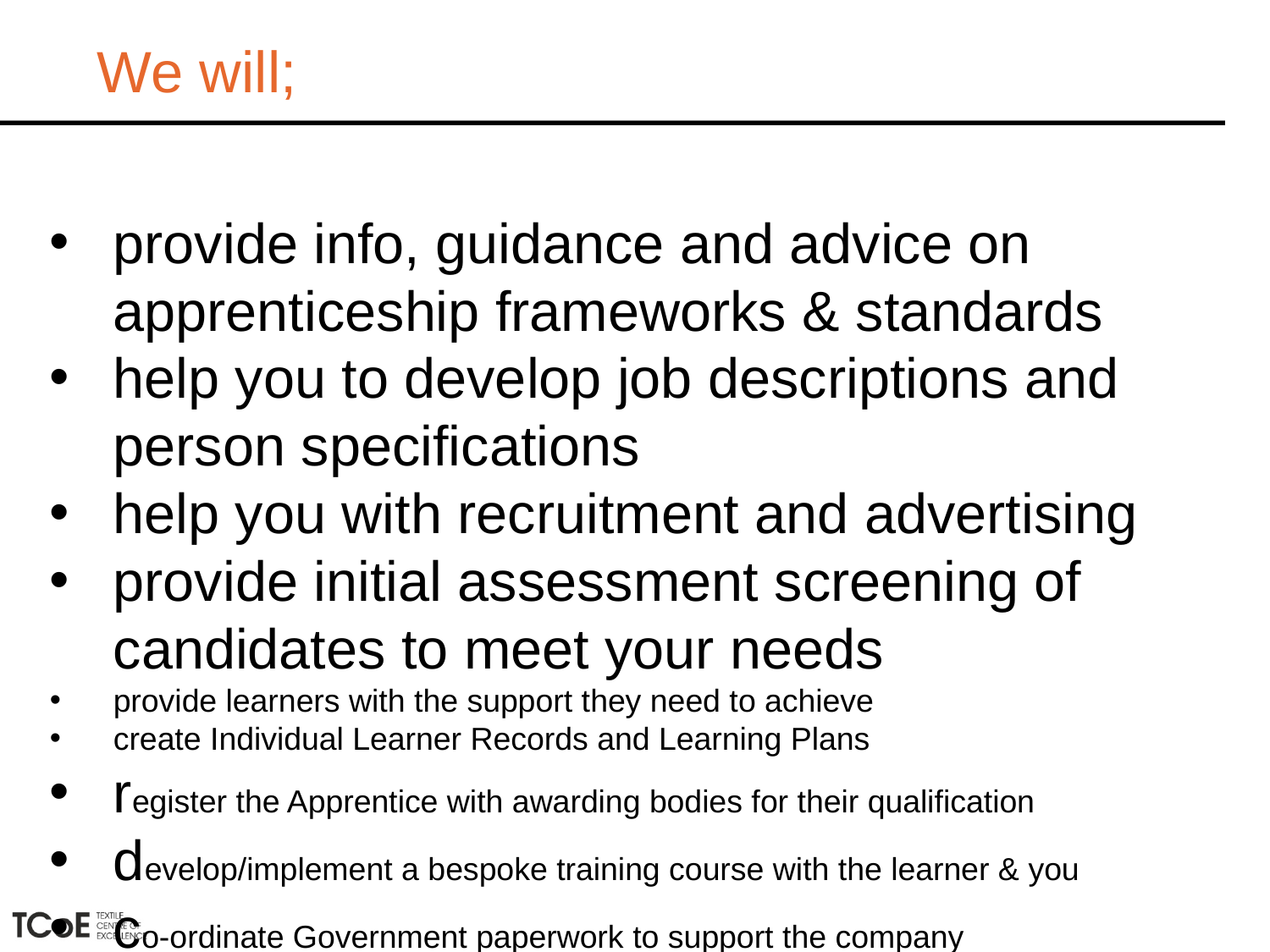

# We will;
provide info, guidance and advice on apprenticeship frameworks & standards
help you to develop job descriptions and person specifications
help you with recruitment and advertising
provide initial assessment screening of candidates to meet your needs
provide learners with the support they need to achieve
create Individual Learner Records and Learning Plans
register the Apprentice with awarding bodies for their qualification
develop/implement a bespoke training course with the learner & you
co-ordinate Government paperwork to support the company
provide information and support to maintain OFSTED standards
frequently monitor, review and assess the learner’s progress
provide additional training for you and the learner, where appropriate
providing pastoral support and care to all apprentices whilst on programme.